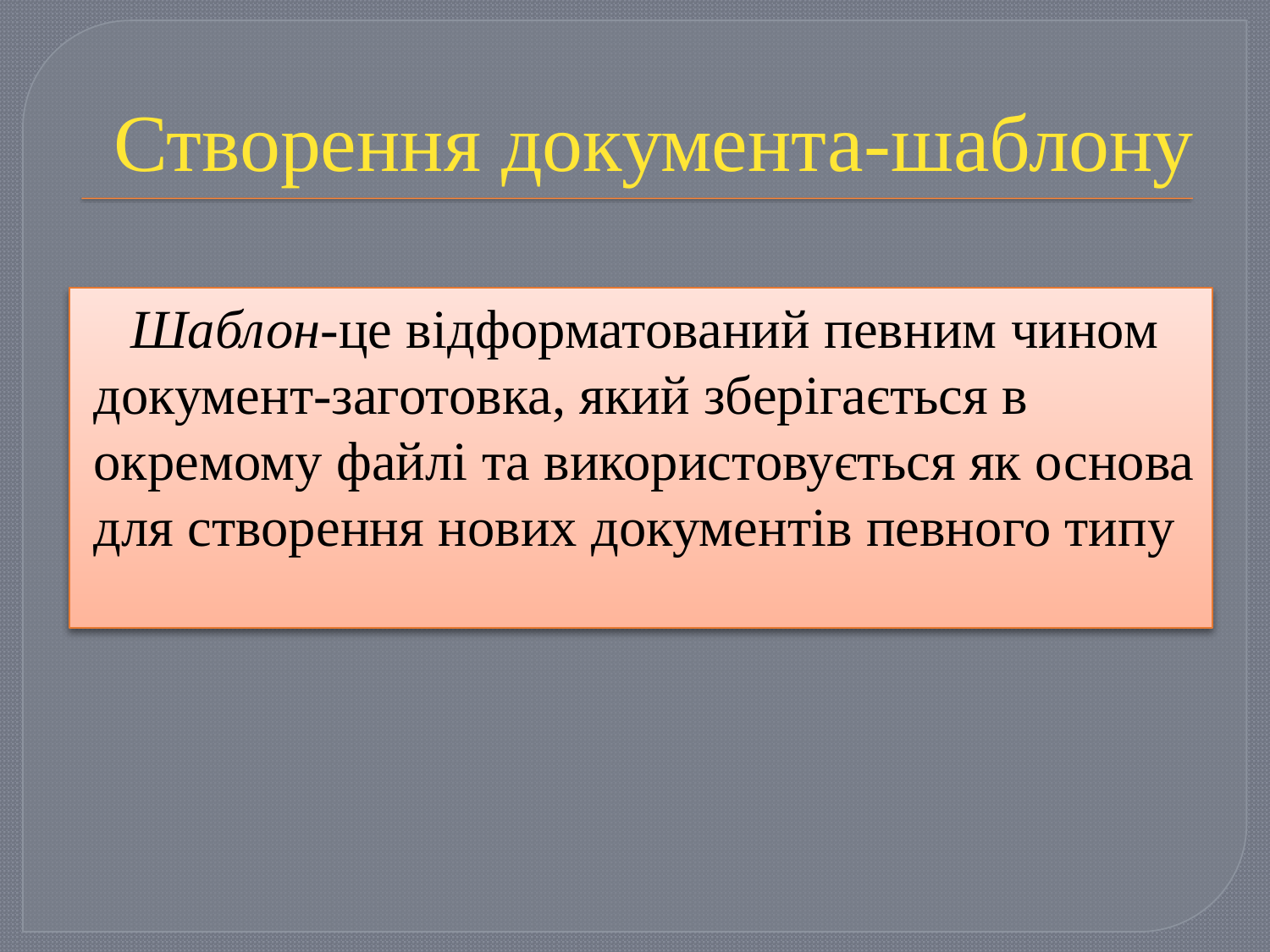

# Створення документа-шаблону
Шаблон-це відформатований певним чином документ-заготовка, який зберігається в окремому файлі та використовується як основа для створення нових документів певного типу